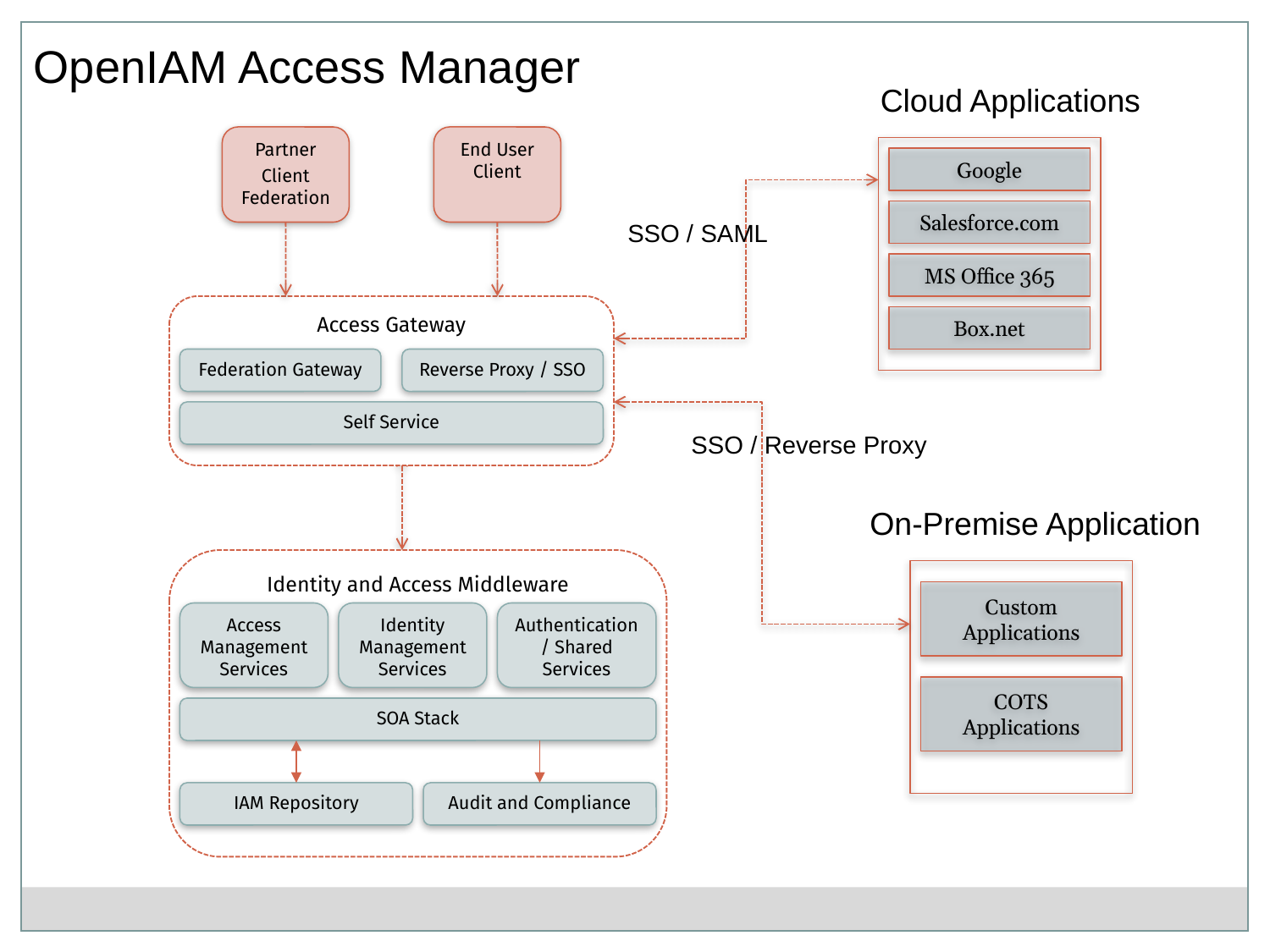

OpenIAM Access Manager
Cloud Applications
Partner
Client Federation
End User Client

Google
Salesforce.com
SSO / SAML
MS Office 365
Access Gateway
Box.net
Federation Gateway
Reverse Proxy / SSO
Self Service
SSO / Reverse Proxy
On-Premise Application
Identity and Access Middleware

Custom Applications
Access Management Services
Identity Management Services
Authentication/ Shared Services
COTS Applications
SOA Stack
IAM Repository
Audit and Compliance